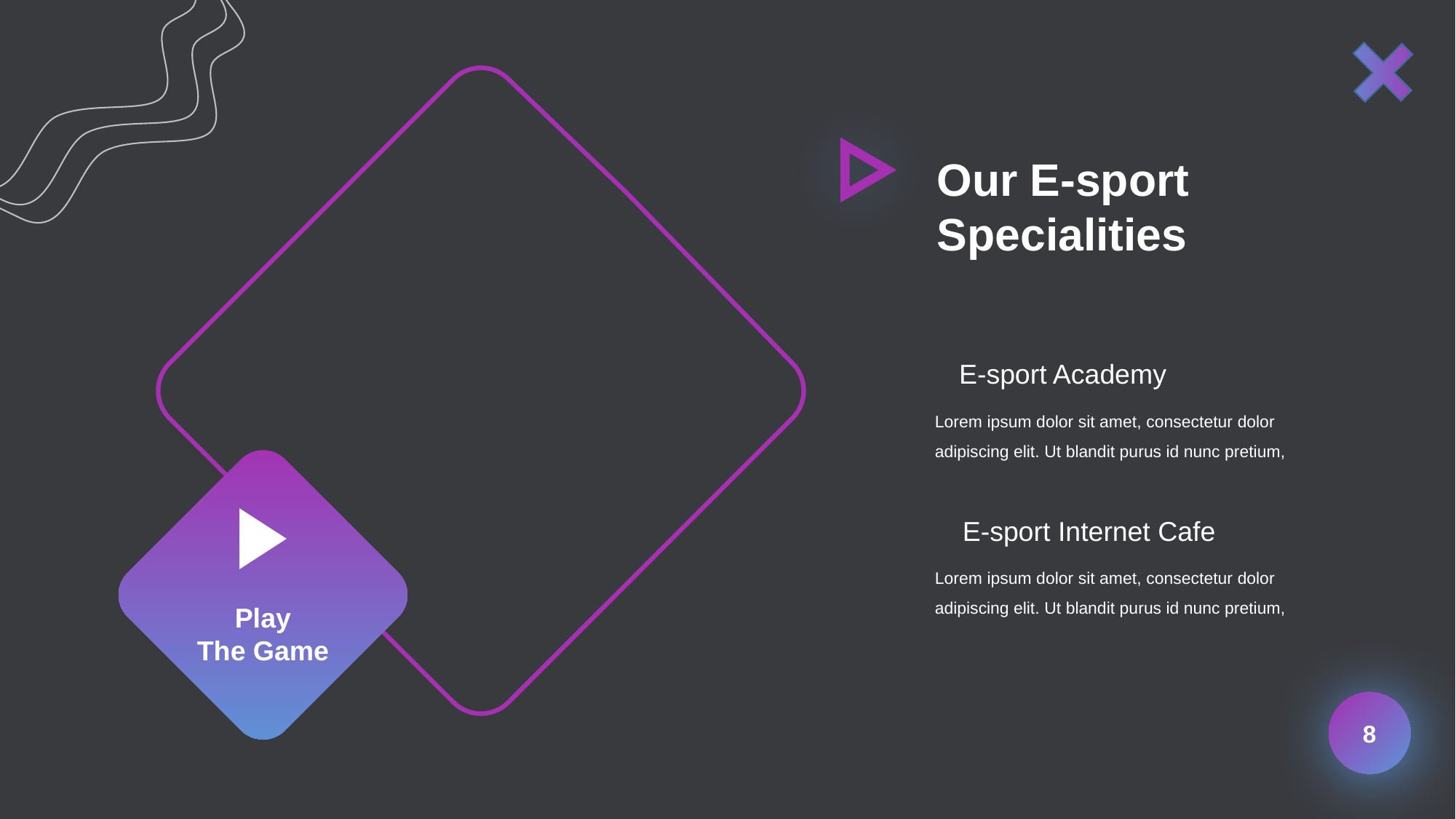

Our E-sport
Specialities

E-sport Academy
Lorem ipsum dolor sit amet, consectetur dolor adipiscing elit. Ut blandit purus id nunc pretium,

Play
The Game
E-sport Internet Cafe
Lorem ipsum dolor sit amet, consectetur dolor adipiscing elit. Ut blandit purus id nunc pretium,